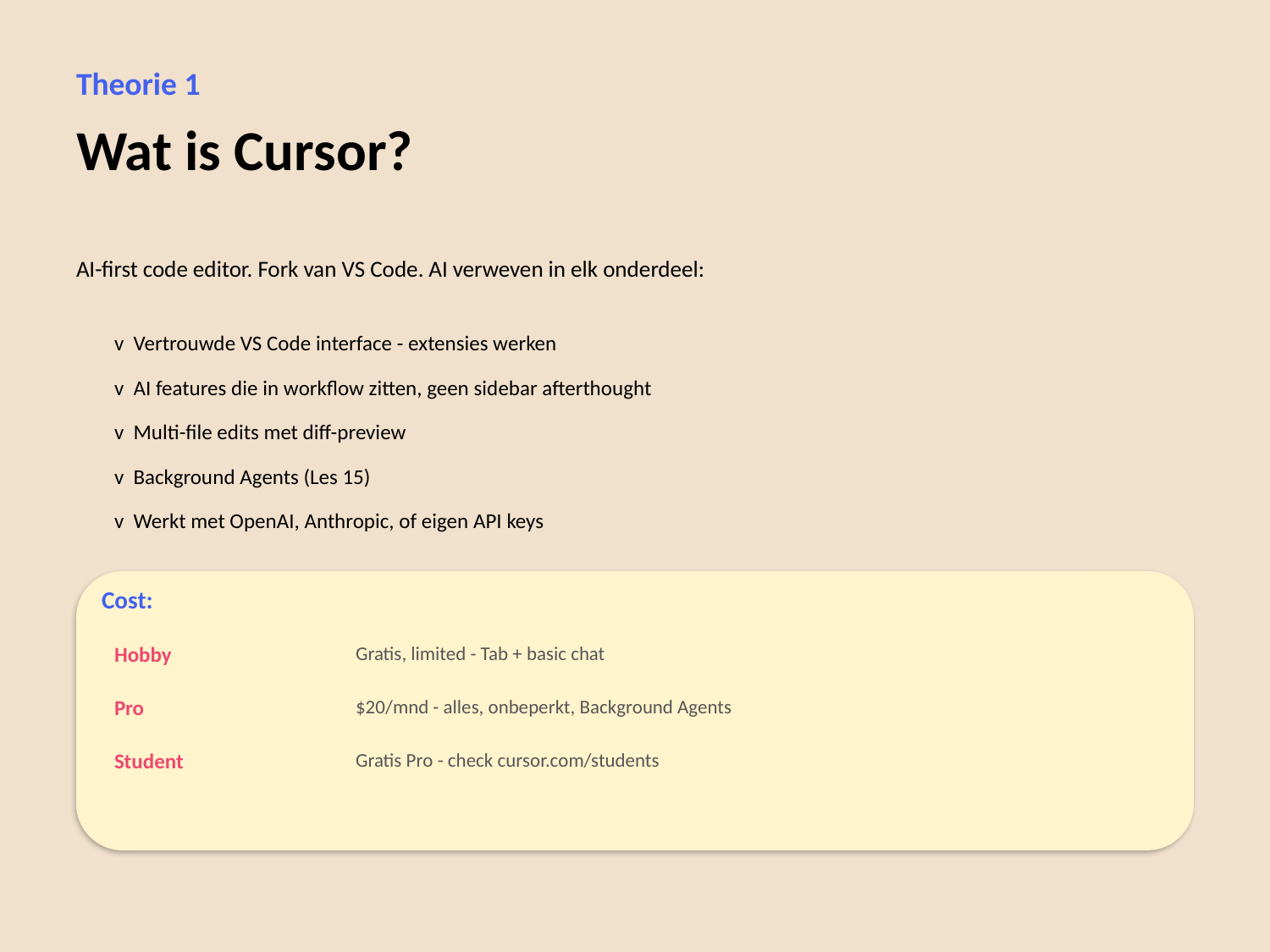

Theorie 1
Wat is Cursor?
AI-first code editor. Fork van VS Code. AI verweven in elk onderdeel:
v  Vertrouwde VS Code interface - extensies werken
v  AI features die in workflow zitten, geen sidebar afterthought
v  Multi-file edits met diff-preview
v  Background Agents (Les 15)
v  Werkt met OpenAI, Anthropic, of eigen API keys

Cost:
Hobby
Gratis, limited - Tab + basic chat
Pro
$20/mnd - alles, onbeperkt, Background Agents
Student
Gratis Pro - check cursor.com/students